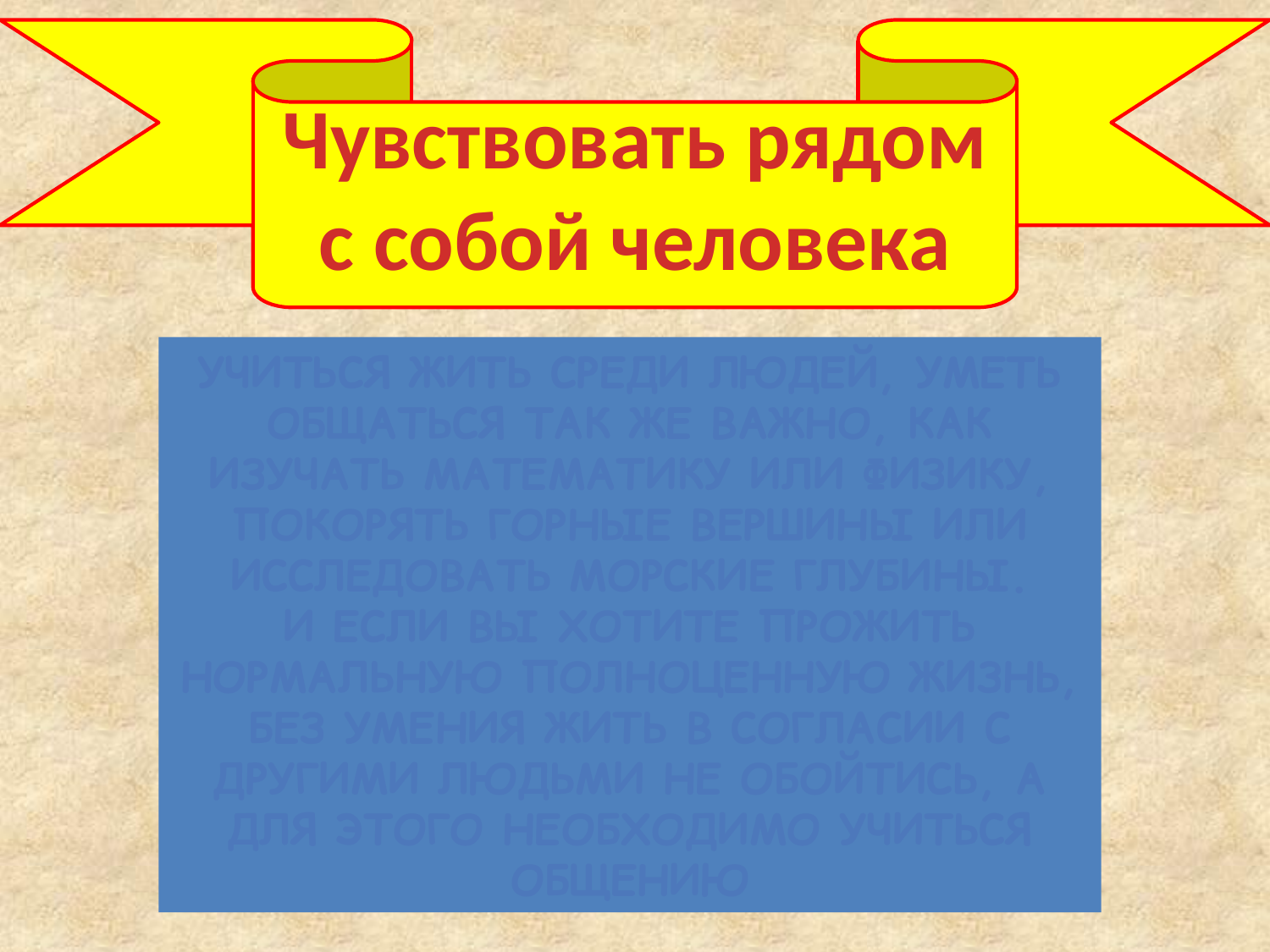

Чувствовать рядом с собой человека

Учиться жить среди людей, уметь общаться так же важно, как изучать математику или физику, покорять горные вершины или исследовать морские глубины.
И если вы хотите прожить нормальную полноценную жизнь, без умения жить в согласии с другими людьми не обойтись, а для этого необходимо учиться общению